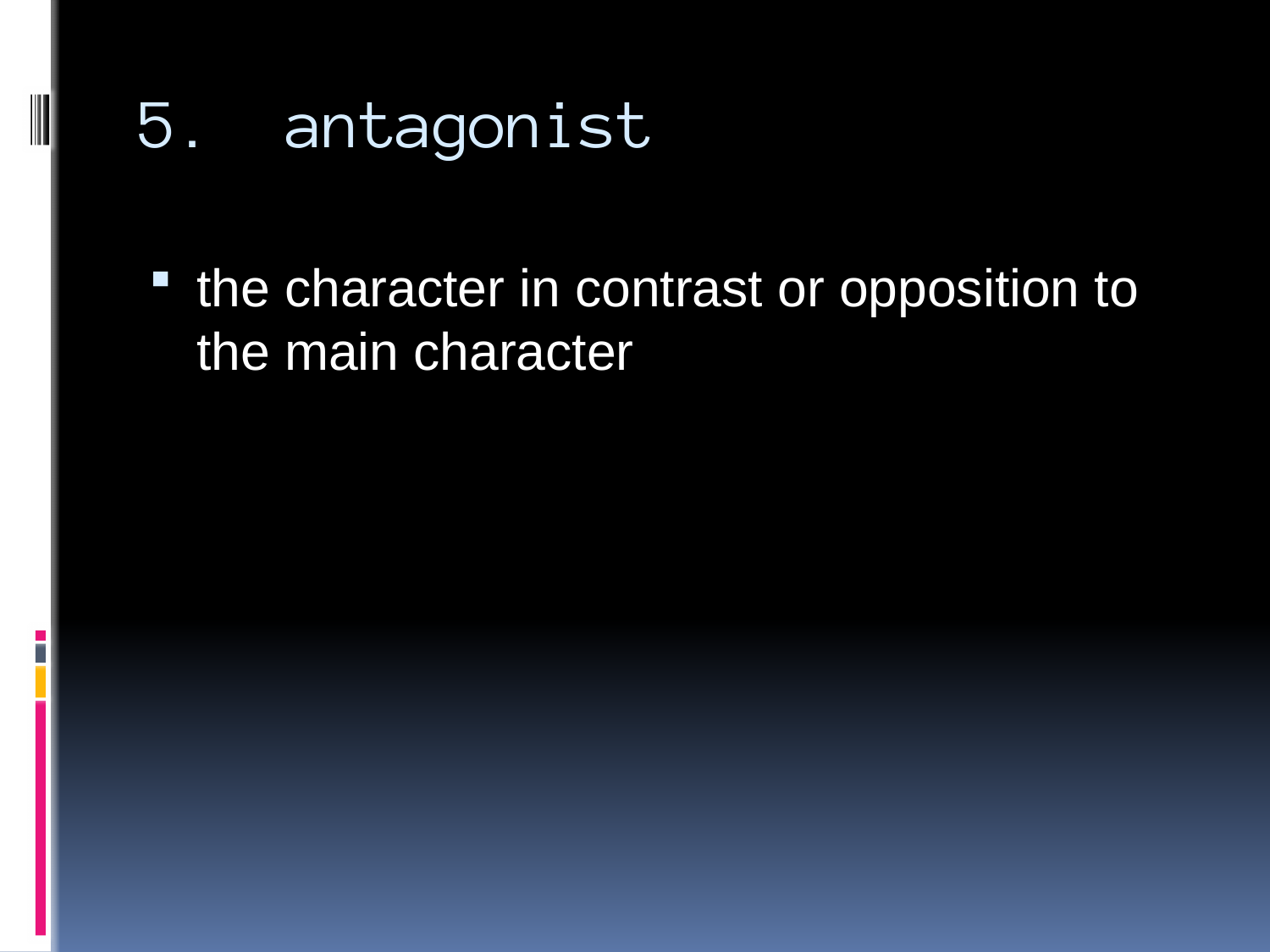

# 5.  antagonist
the character in contrast or opposition to the main character